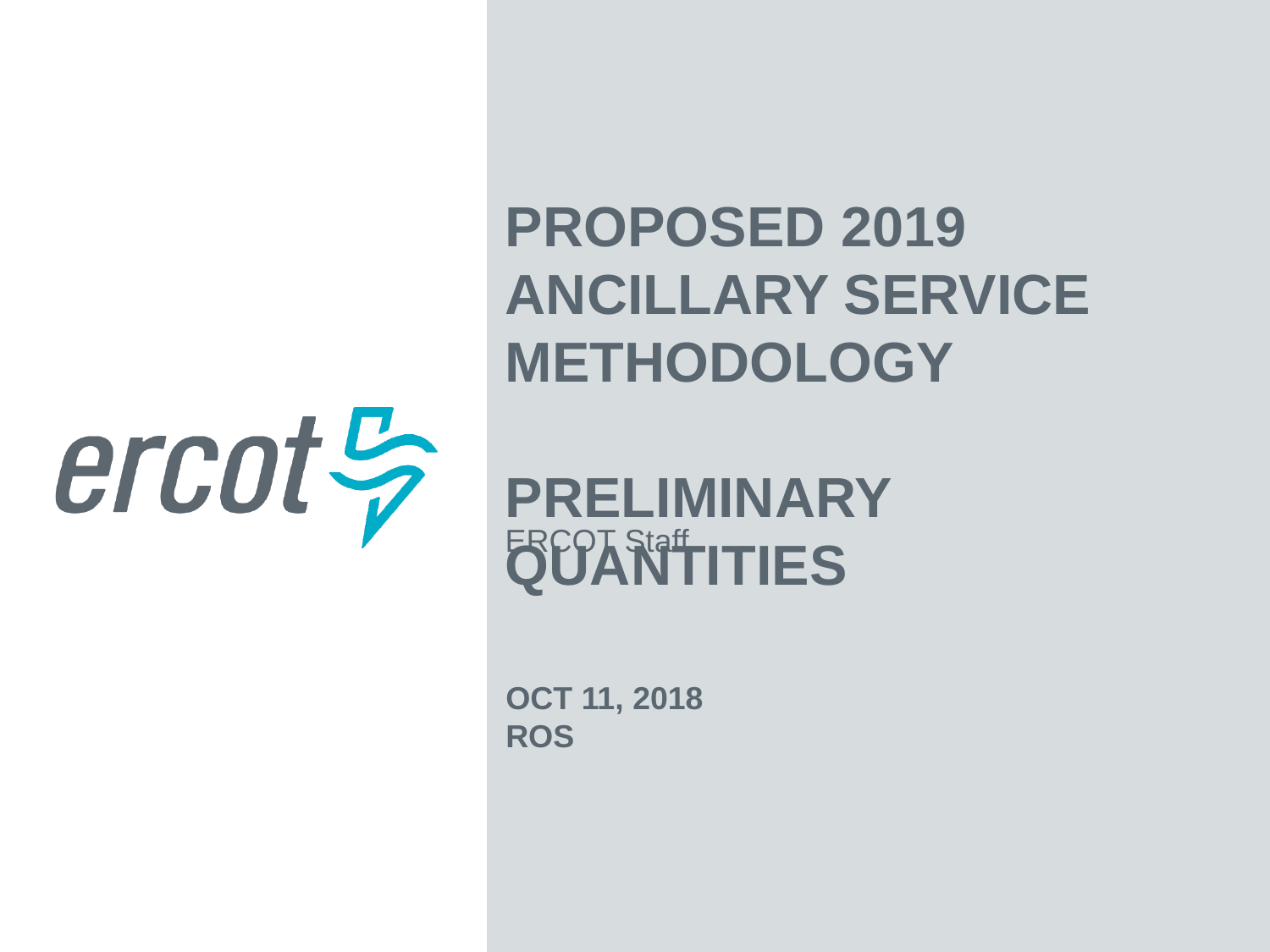

Proposed 2019 Ancillary Service Methodology

Preliminary Quantities

ERCOT Staff
Oct 11, 2018
ROS